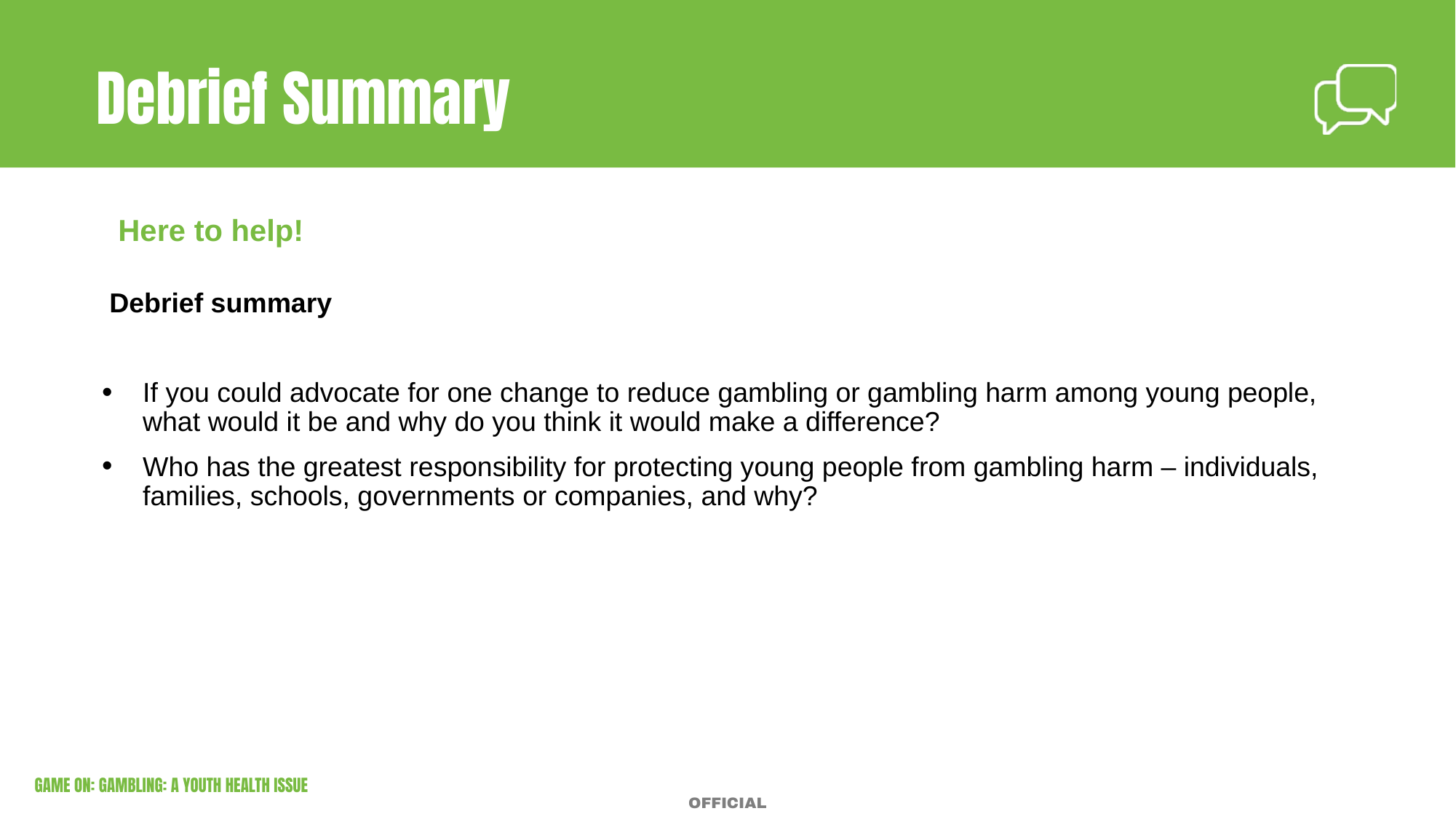

Debrief Summary
Here to help!
 Debrief summary

If you could advocate for one change to reduce gambling or gambling harm among young people, what would it be and why do you think it would make a difference?
Who has the greatest responsibility for protecting young people from gambling harm – individuals, families, schools, governments or companies, and why?